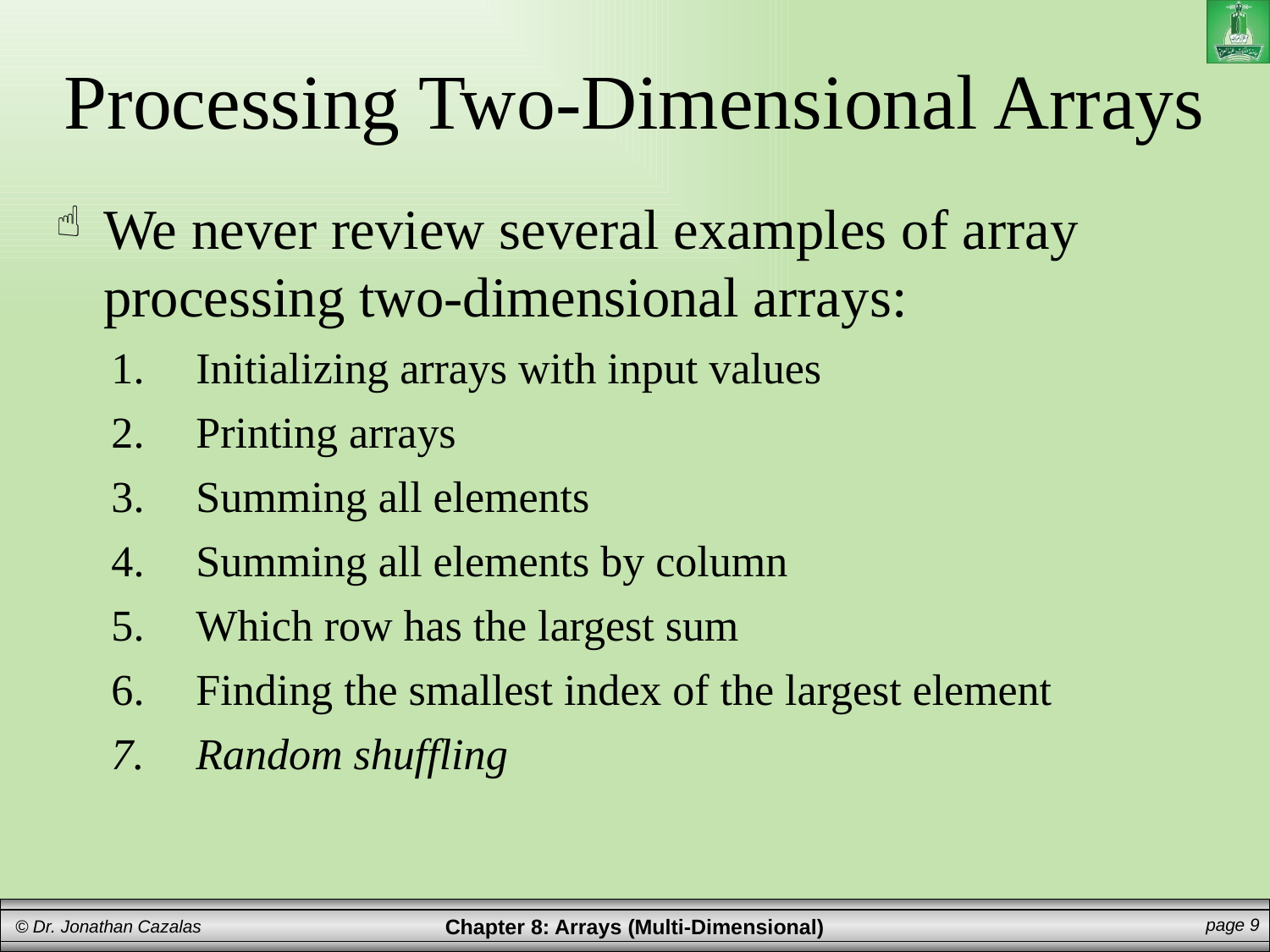

# Processing Two-Dimensional Arrays
We never review several examples of array processing two-dimensional arrays:
Initializing arrays with input values
Printing arrays
Summing all elements
Summing all elements by column
Which row has the largest sum
Finding the smallest index of the largest element
Random shuffling